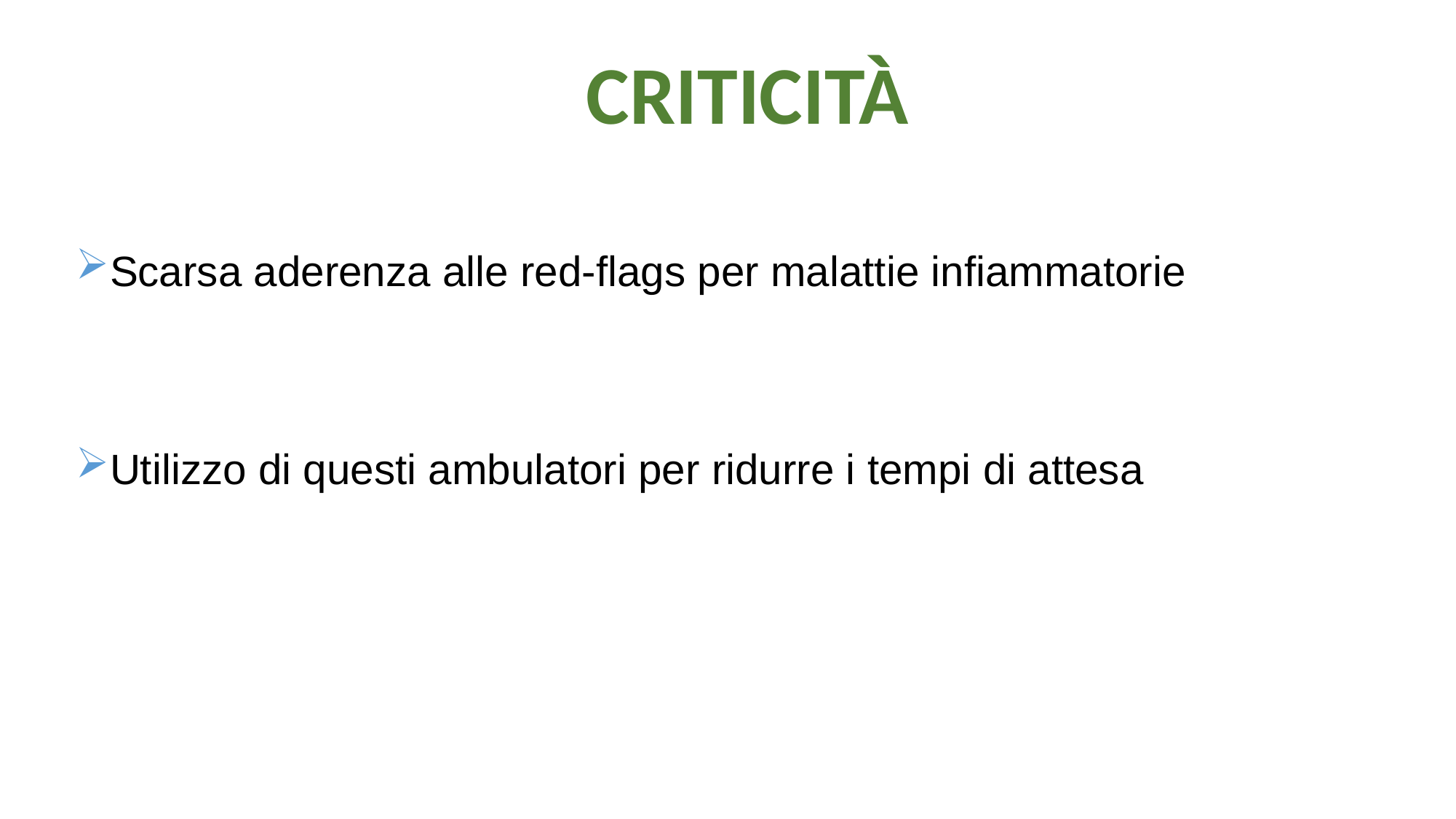

CRITICITÀ
Scarsa aderenza alle red-flags per malattie infiammatorie

Utilizzo di questi ambulatori per ridurre i tempi di attesa